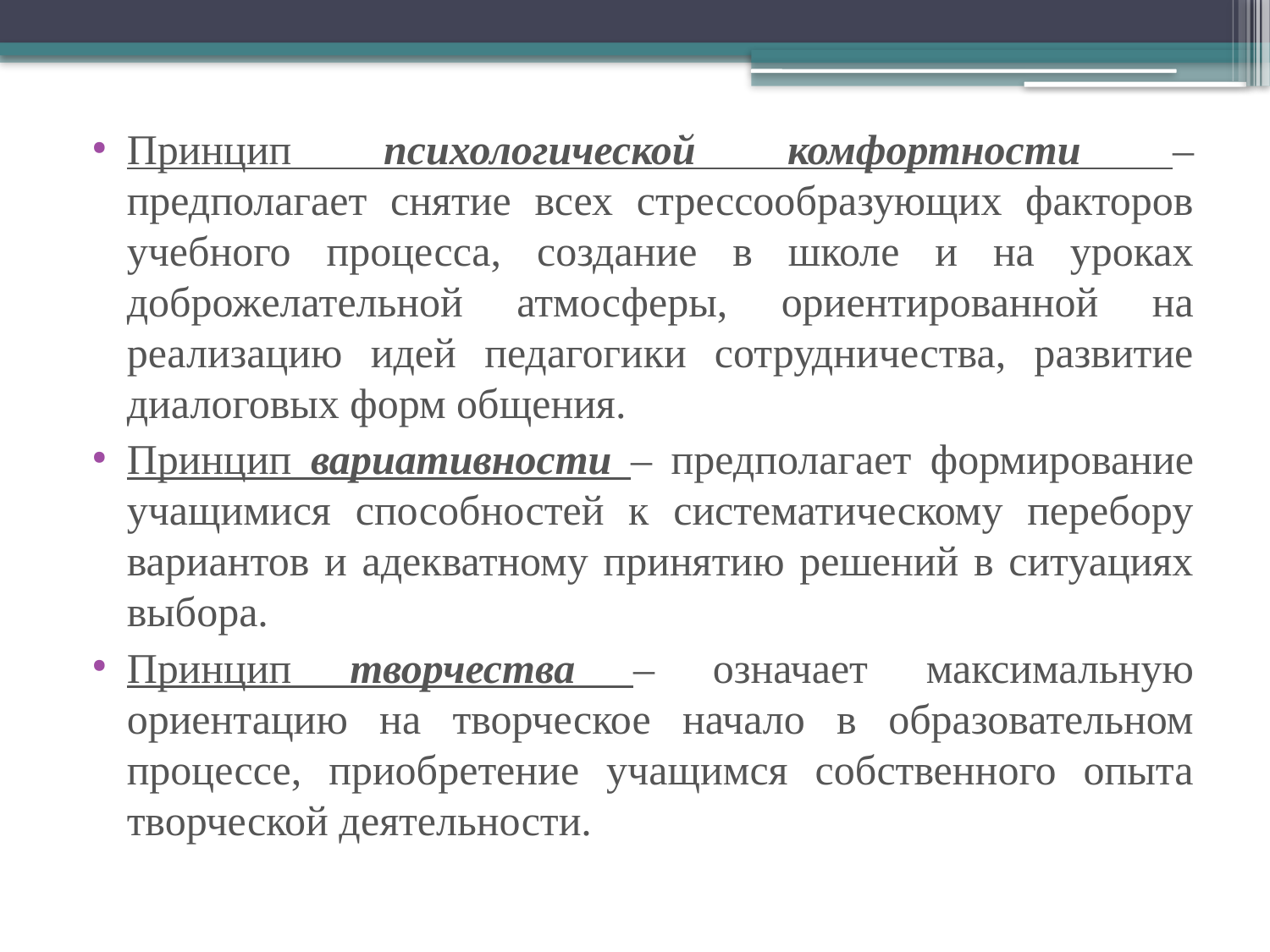

Принцип психологической комфортности – предполагает снятие всех стрессообразующих факторов учебного процесса, создание в школе и на уроках доброжелательной атмосферы, ориентированной на реализацию идей педагогики сотрудничества, развитие диалоговых форм общения.
Принцип вариативности – предполагает формирование учащимися способностей к систематическому перебору вариантов и адекватному принятию решений в ситуациях выбора.
Принцип творчества – означает максимальную ориентацию на творческое начало в образовательном процессе, приобретение учащимся собственного опыта творческой деятельности.